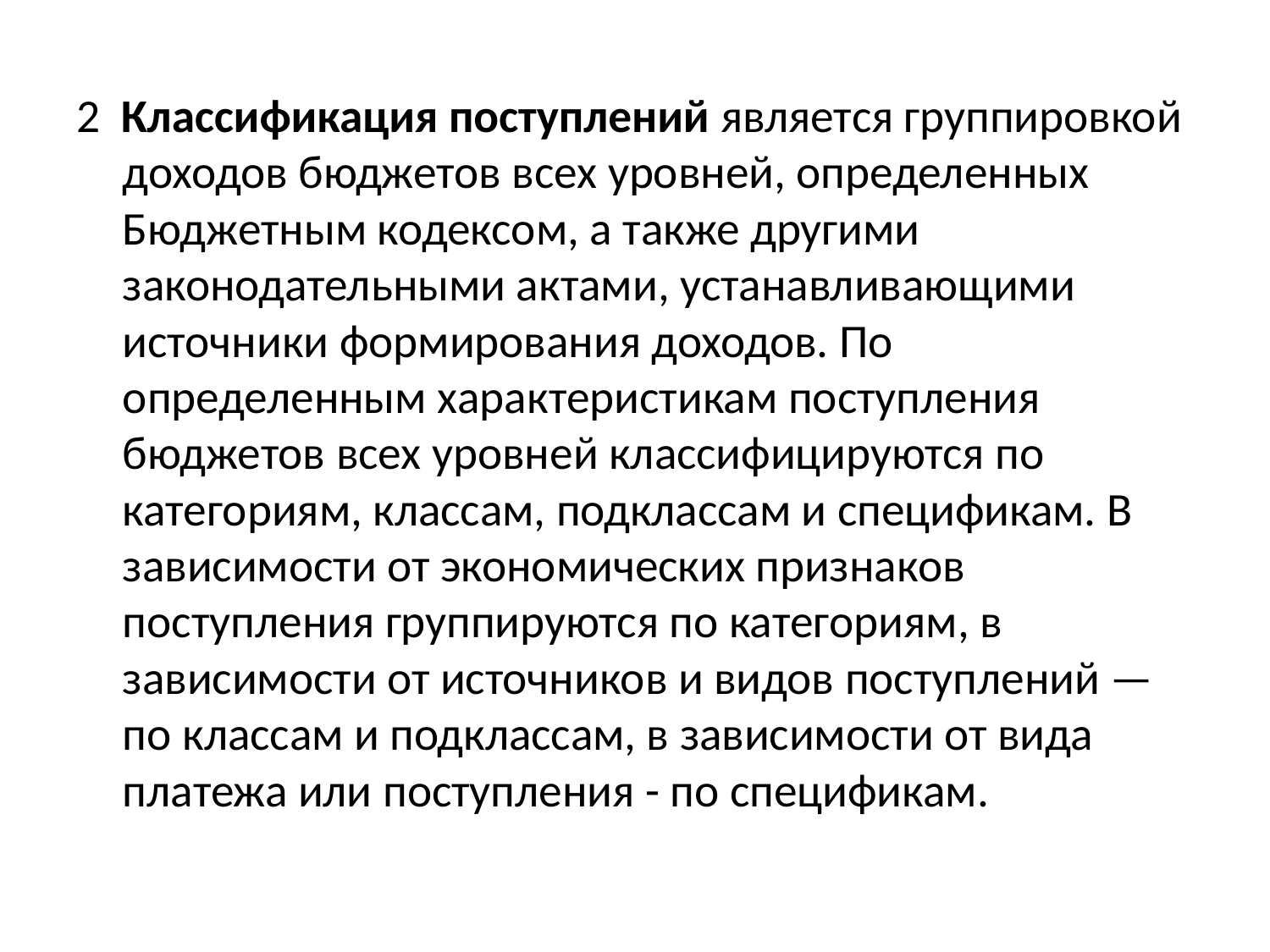

2  Классификация поступлений является группировкой доходов бюджетов всех уровней, определенных Бюджетным кодексом, а также другими законодательными актами, устанавливающими источники формирования доходов. По определенным характерис­тикам поступления бюджетов всех уровней классифицируются по категориям, классам, подклассам и спецификам. В зависимости от экономических признаков поступления группируются по катего­риям, в зависимости от источников и видов поступлений — по клас­сам и подклассам, в зависимости от вида платежа или поступления - по спецификам.